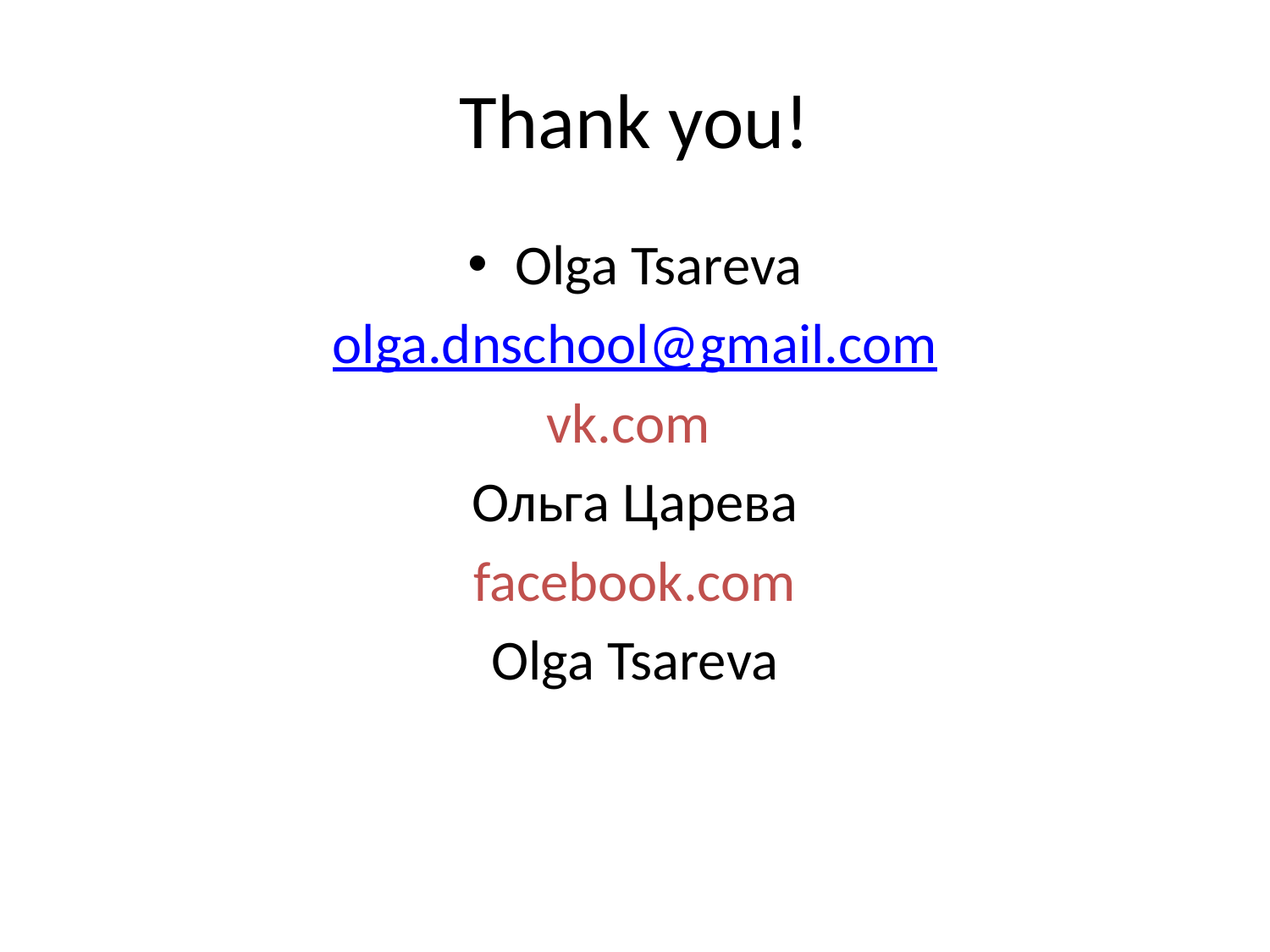

# Thank you!
Olga Tsareva
olga.dnschool@gmail.com
vk.com
Ольга Царева
facebook.com
Olga Tsareva